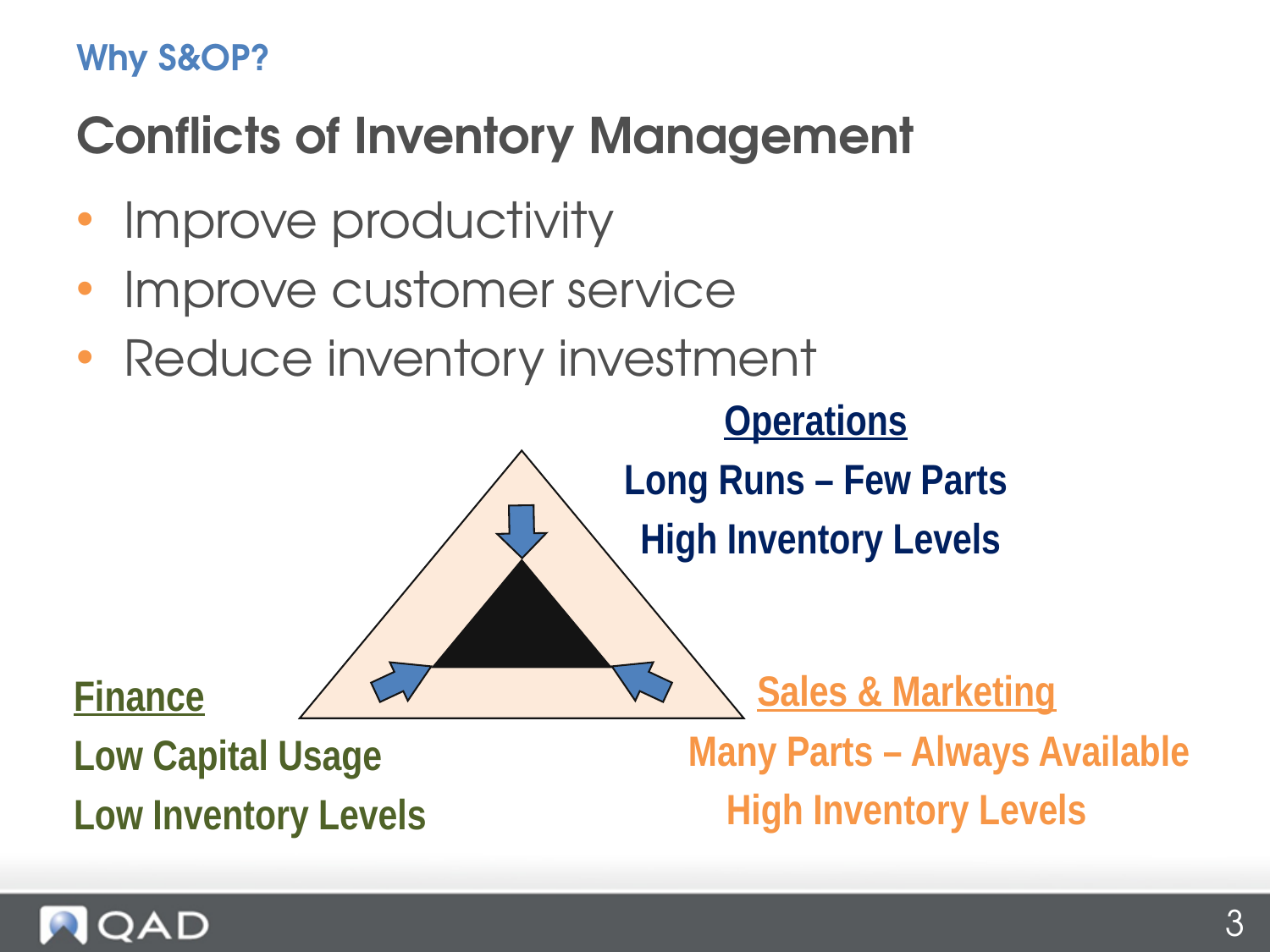

Why S&OP?
# Conflicts of Inventory Management
Improve productivity
Improve customer service
Reduce inventory investment
Operations
Long Runs – Few Parts
High Inventory Levels

Sales & Marketing
Many Parts – Always Available
High Inventory Levels

Finance
Low Capital Usage
Low Inventory Levels
3